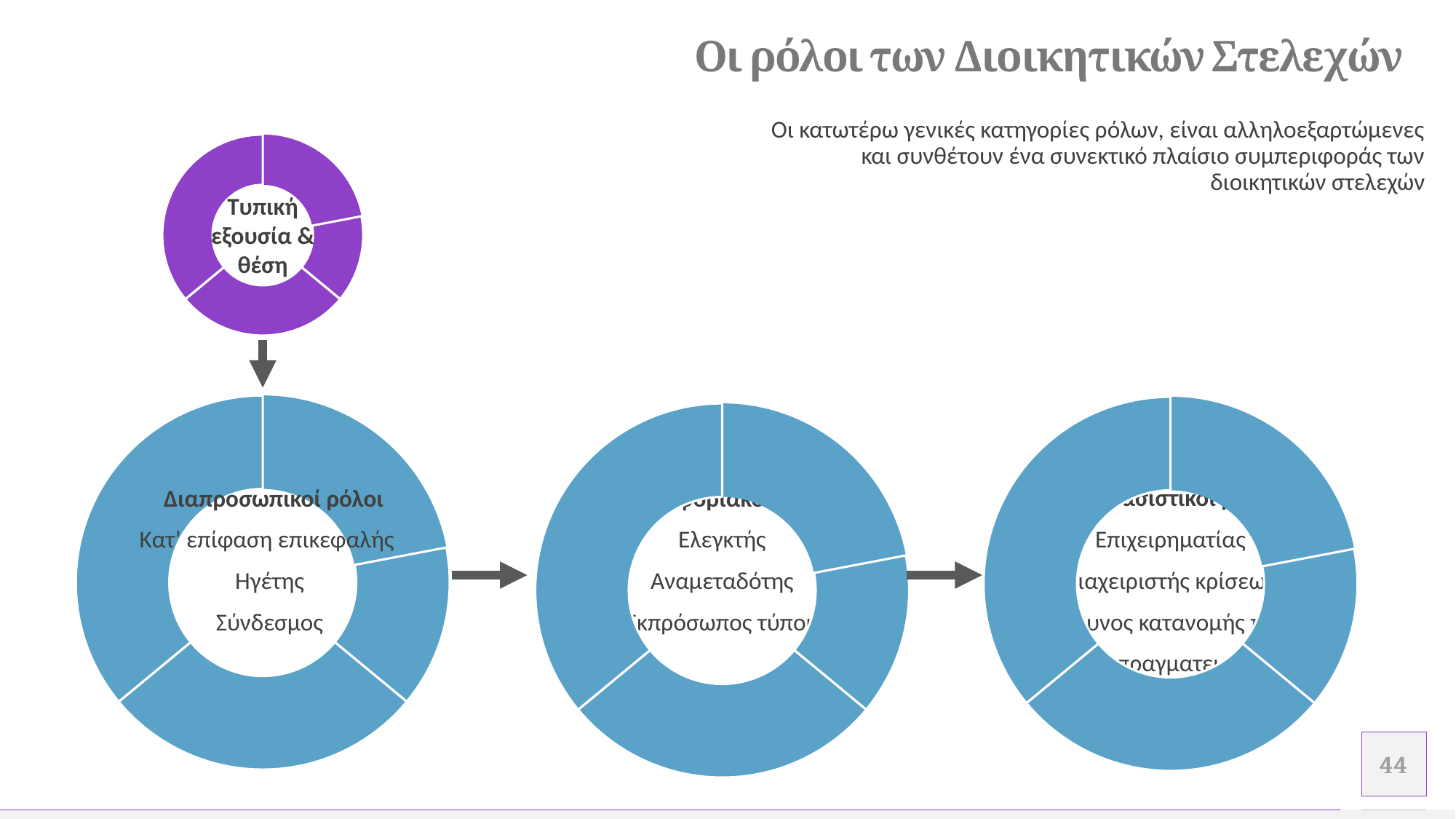

# Οι ρόλοι των Διοικητικών Στελεχών
Οι κατωτέρω γενικές κατηγορίες ρόλων, είναι αλληλοεξαρτώμενες και συνθέτουν ένα συνεκτικό πλαίσιο συμπεριφοράς των διοικητικών στελεχών

### Chart

| Category | Πωλήσεις |
|---|---|
| 1ο Τρ. | 22.0 |
| 2ο Τρ. | 14.0 |
| 3ο Τρ. | 28.0 |
| 4ο Τρ. | 36.0 |
Τυπική εξουσία & θέση

### Chart

| Category | Πωλήσεις |
|---|---|
| 1ο Τρ. | 22.0 |
| 2ο Τρ. | 14.0 |
| 3ο Τρ. | 28.0 |
| 4ο Τρ. | 36.0 |

### Chart

| Category | Πωλήσεις |
|---|---|
| 1ο Τρ. | 22.0 |
| 2ο Τρ. | 14.0 |
| 3ο Τρ. | 28.0 |
| 4ο Τρ. | 36.0 |

### Chart

| Category | Πωλήσεις |
|---|---|
| 1ο Τρ. | 22.0 |
| 2ο Τρ. | 14.0 |
| 3ο Τρ. | 28.0 |
| 4ο Τρ. | 36.0 |
      Διαπροσωπικοί ρόλοι
Κατ’ επίφαση επικεφαλής
Ηγέτης
Σύνδεσμος
Πληροφοριακοί ρόλοι
Ελεγκτής
Αναμεταδότης
Εκπρόσωπος τύπου
Αποφασιστικοί ρόλοι
Επιχειρηματίας
Διαχειριστής κρίσεων
Υπεύθυνος κατανομής πόρων
Διαπραγματευτής

.
.
44
Προσθέστε υποσέλιδο